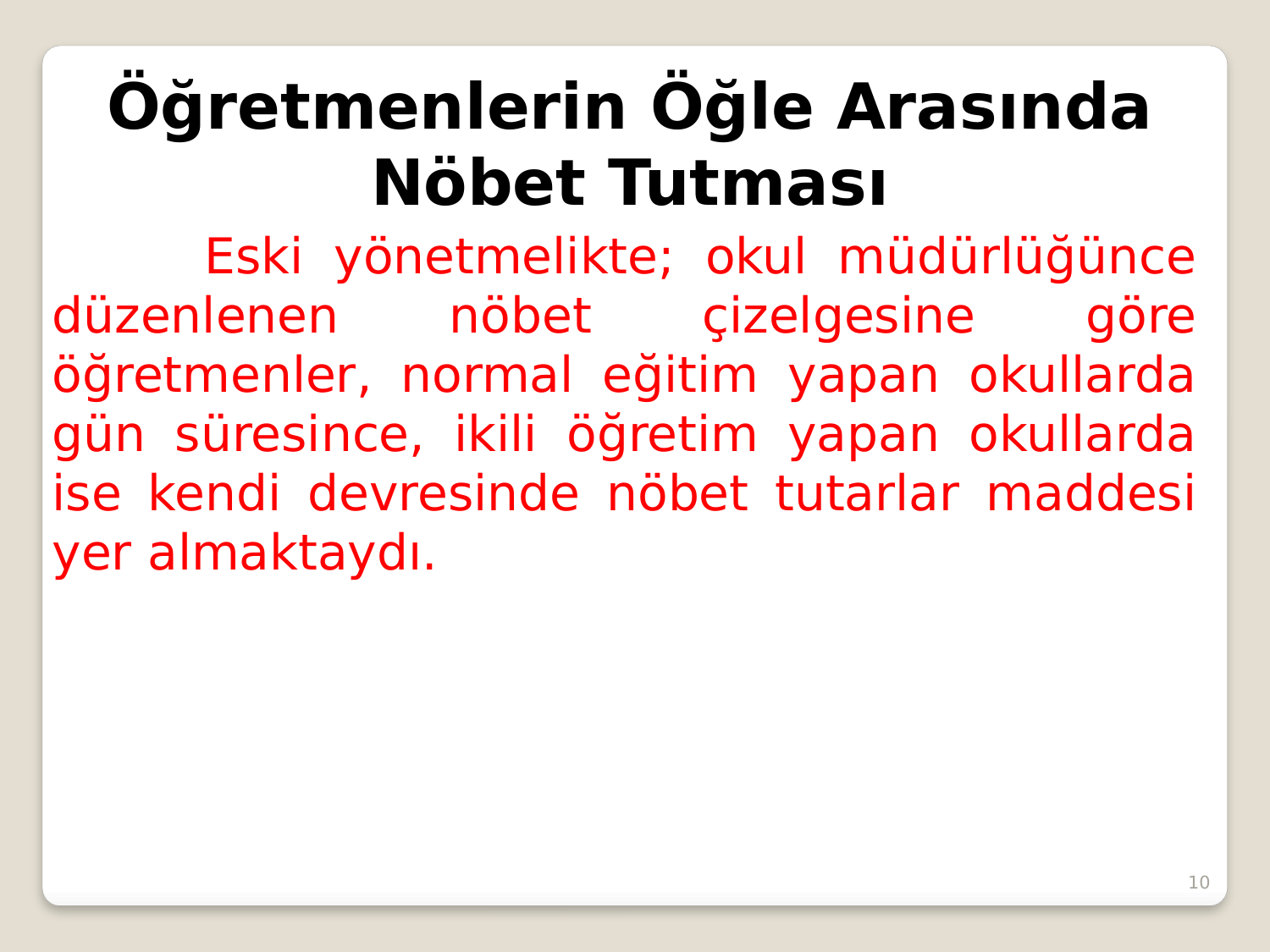

Öğretmenlerin Öğle Arasında Nöbet Tutması

     Eski yönetmelikte; okul müdürlüğünce düzenlenen nöbet çizelgesine göre öğretmenler, normal eğitim yapan okullarda gün süresince, ikili öğretim yapan okullarda ise kendi devresinde nöbet tutarlar maddesi yer almaktaydı.
10